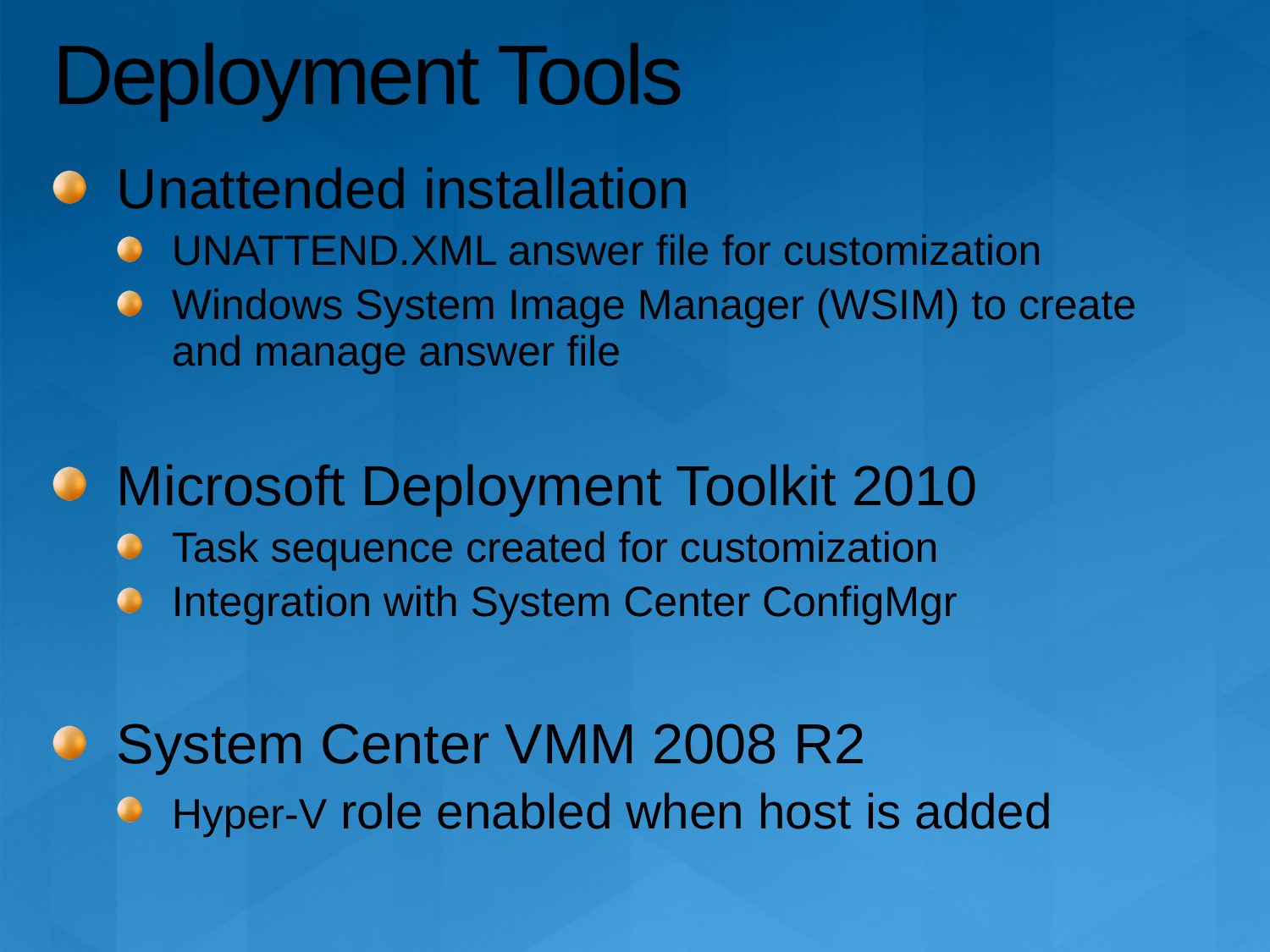

# Deployment Tools
Unattended installation
UNATTEND.XML answer file for customization
Windows System Image Manager (WSIM) to create and manage answer file

Microsoft Deployment Toolkit 2010
Task sequence created for customization
Integration with System Center ConfigMgr

System Center VMM 2008 R2
Hyper-V role enabled when host is added